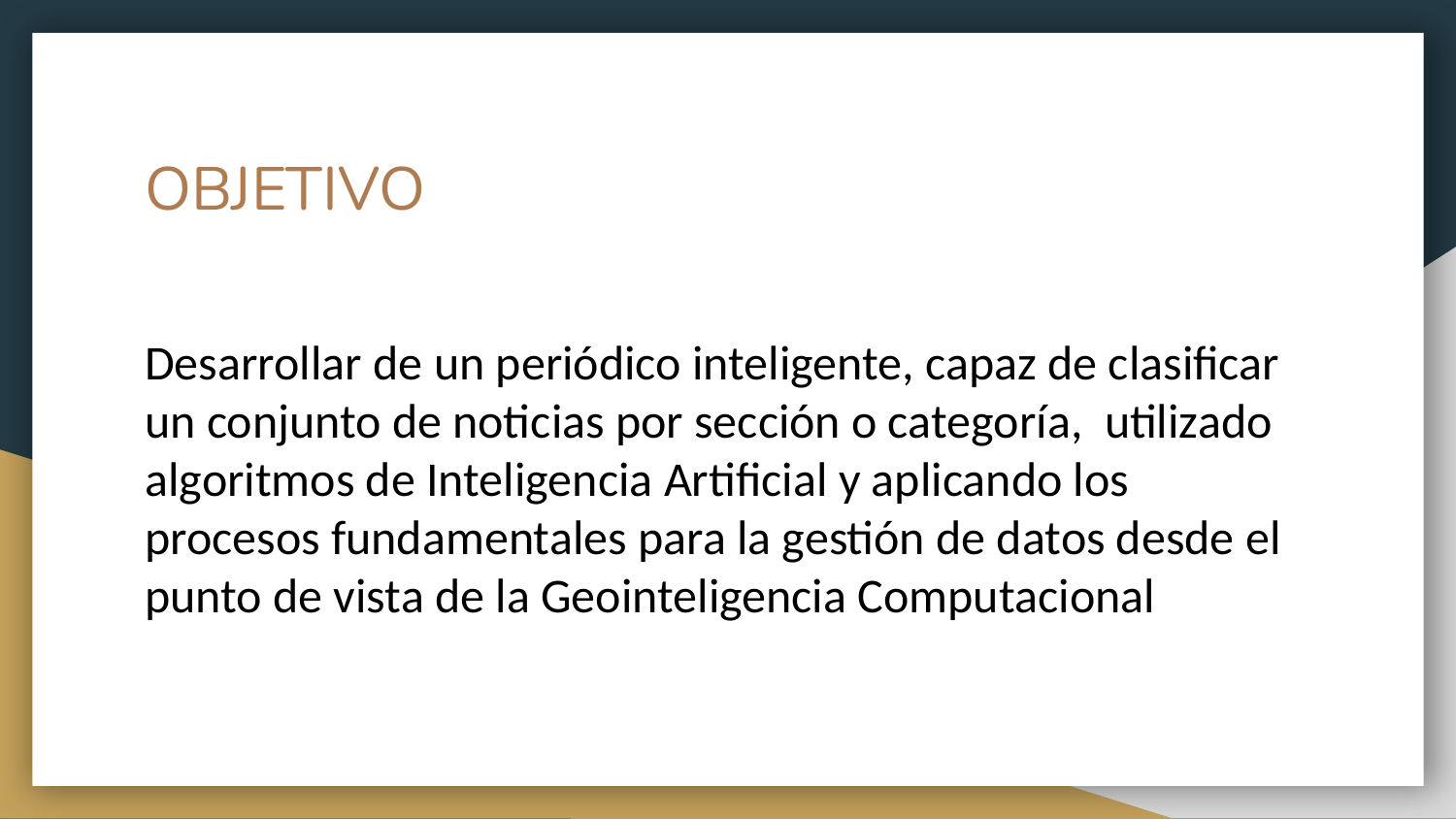

# OBJETIVO
Desarrollar de un periódico inteligente, capaz de clasificar un conjunto de noticias por sección o categoría,  utilizado algoritmos de Inteligencia Artificial y aplicando los procesos fundamentales para la gestión de datos desde el punto de vista de la Geointeligencia Computacional